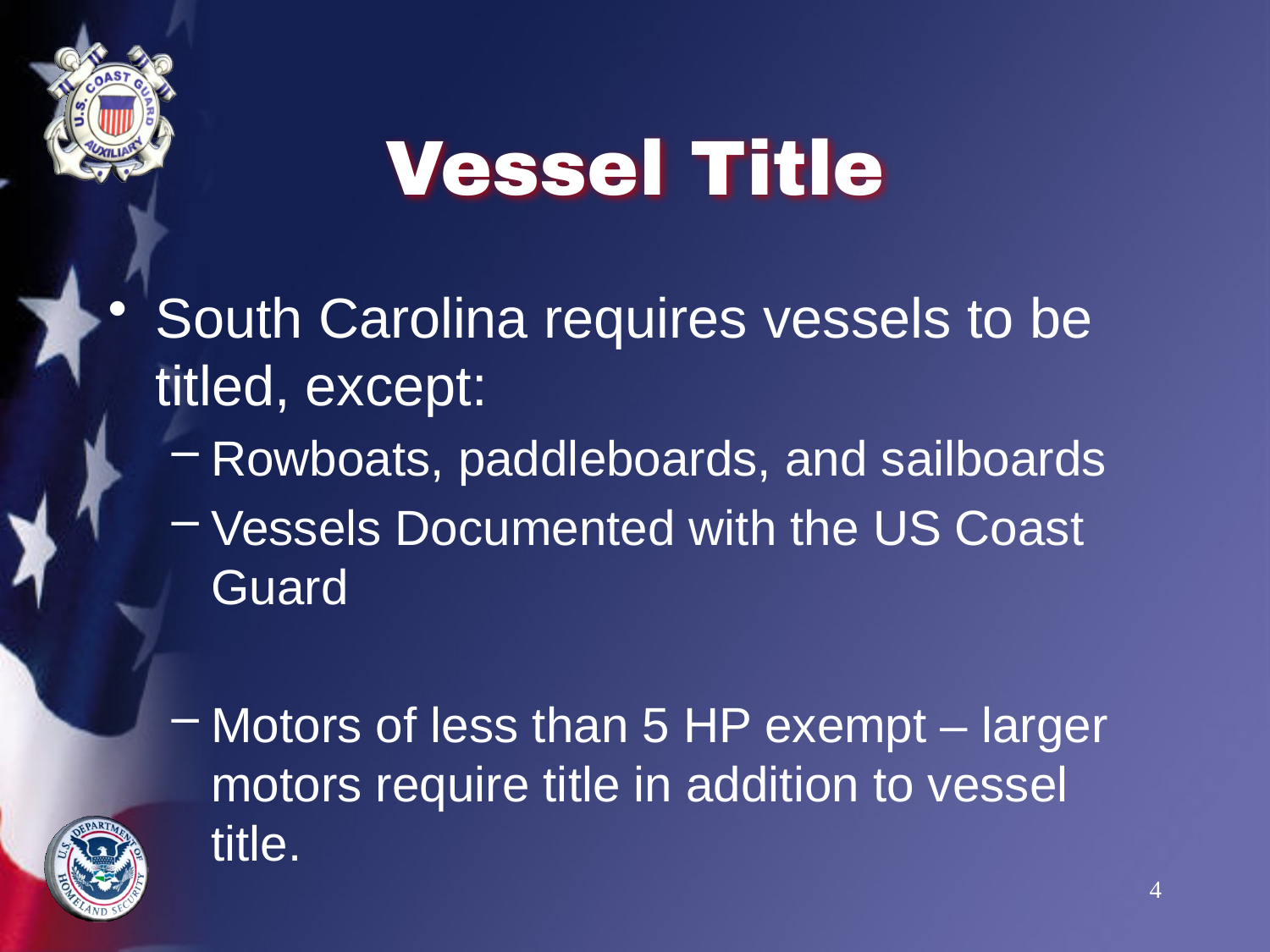

# Vessel Title
South Carolina requires vessels to be titled, except:
Rowboats, paddleboards, and sailboards
Vessels Documented with the US Coast Guard

Motors of less than 5 HP exempt – larger motors require title in addition to vessel title.
4